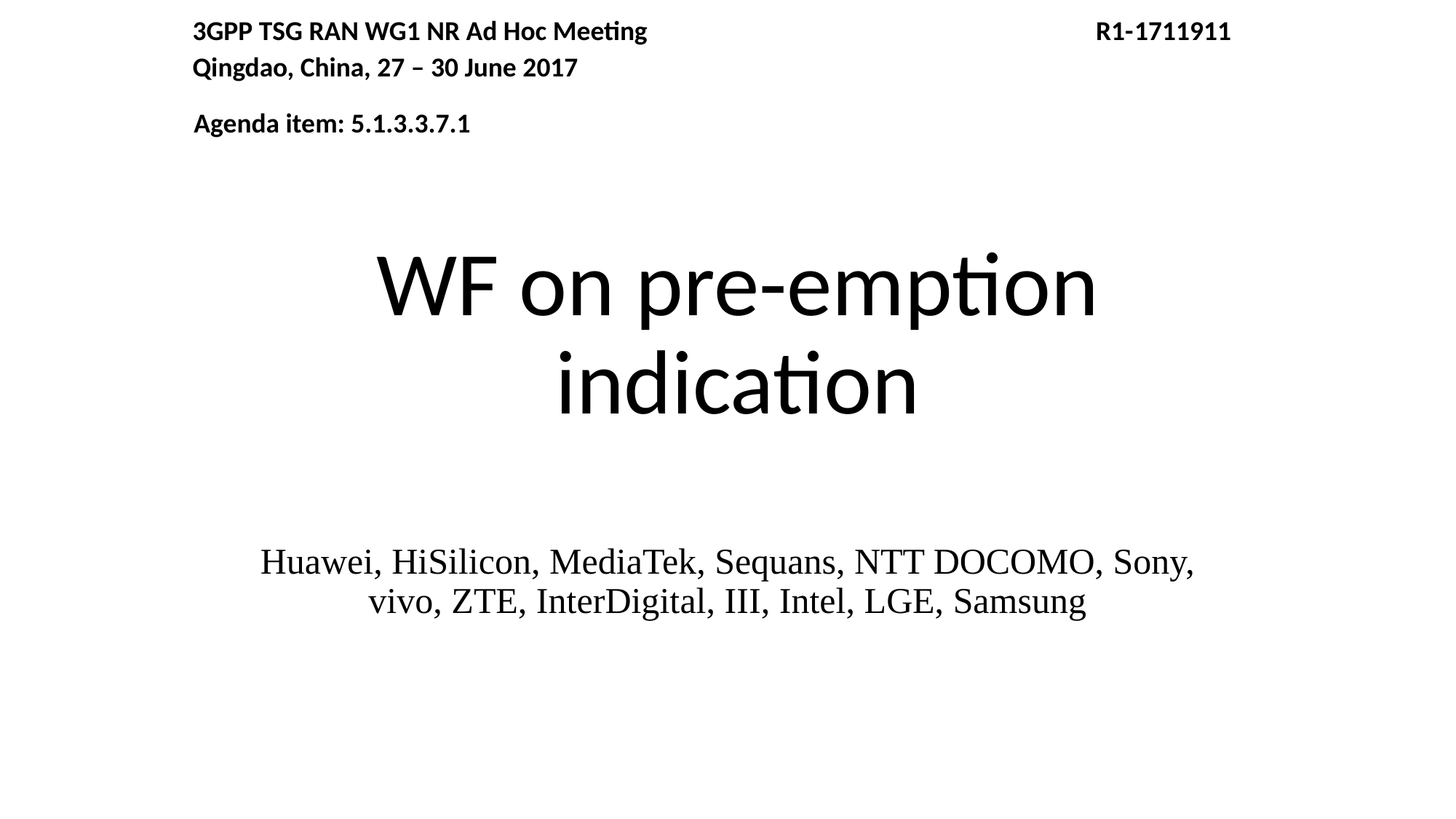

3GPP TSG RAN WG1 NR Ad Hoc Meeting  	                                                          R1-1711911
Qingdao, China, 27 – 30 June 2017
Agenda item: 5.1.3.3.7.1
# WF on pre-emption indication
Huawei, HiSilicon, MediaTek, Sequans, NTT DOCOMO, Sony, vivo, ZTE, InterDigital, III, Intel, LGE, Samsung